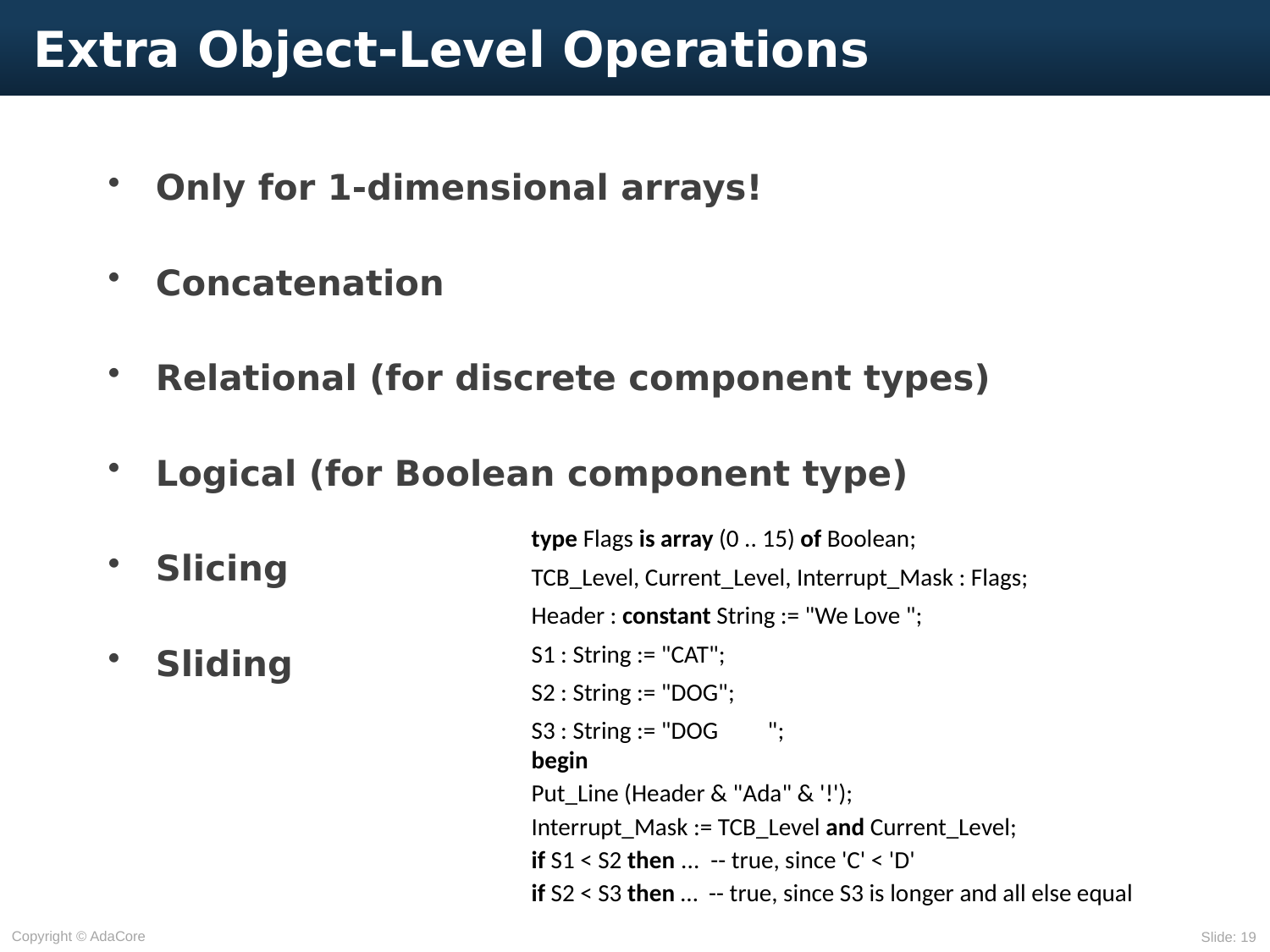

# Extra Object-Level Operations
Only for 1-dimensional arrays!
Concatenation
Relational (for discrete component types)
Logical (for Boolean component type)
Slicing
Sliding
type Flags is array (0 .. 15) of Boolean;
TCB_Level, Current_Level, Interrupt_Mask : Flags;
Header : constant String := "We Love ";
S1 : String := "CAT";
S2 : String := "DOG";
S3 : String := "DOG         ";
begin
Put_Line (Header & "Ada" & '!');
Interrupt_Mask := TCB_Level and Current_Level;
if S1 < S2 then ...  -- true, since 'C' < 'D'
if S2 < S3 then …  -- true, since S3 is longer and all else equal